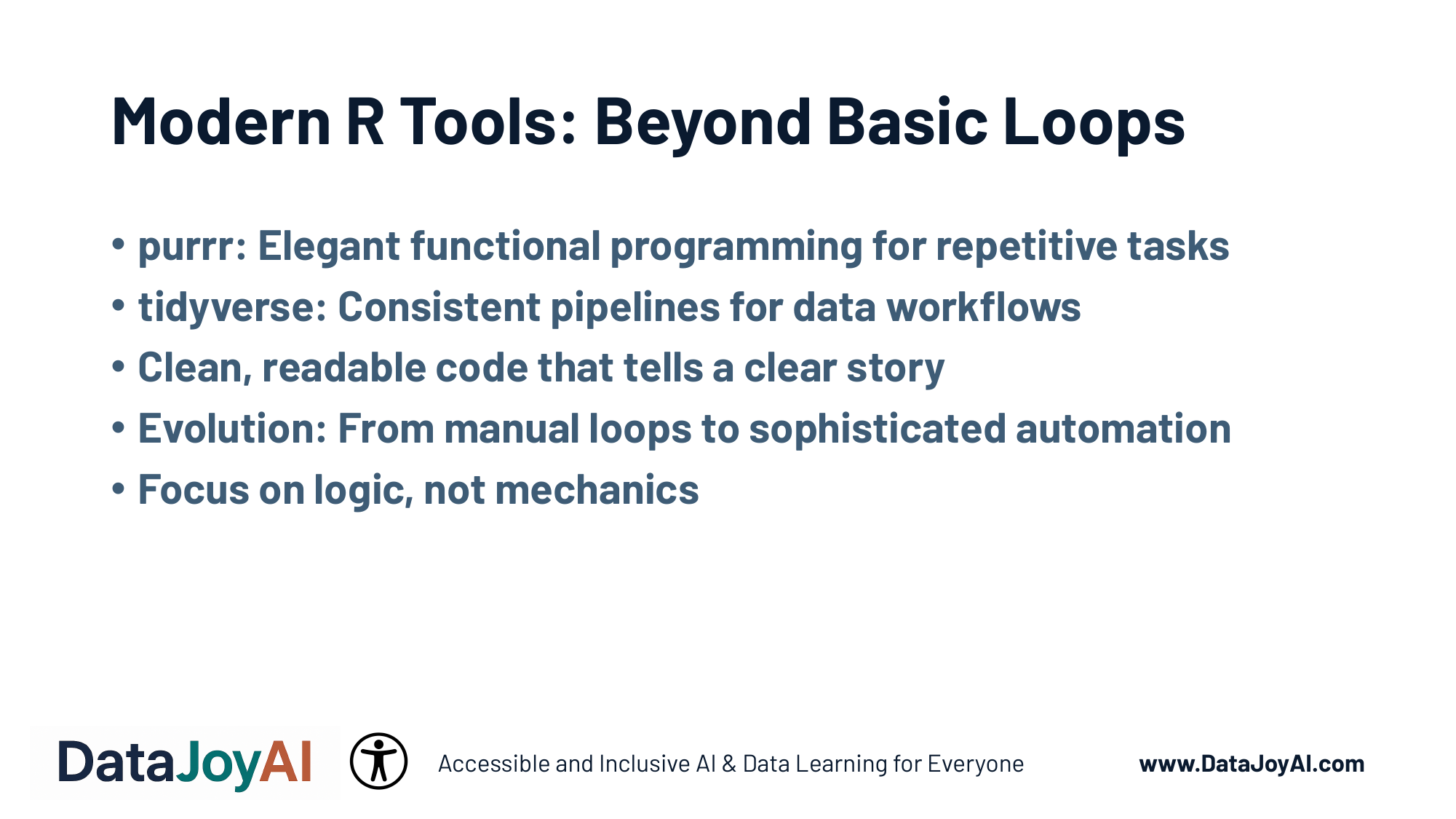

# Modern R Tools: Beyond Basic Loops
purrr: Elegant functional programming for repetitive tasks
tidyverse: Consistent pipelines for data workflows
Clean, readable code that tells a clear story
Evolution: From manual loops to sophisticated automation
Focus on logic, not mechanics